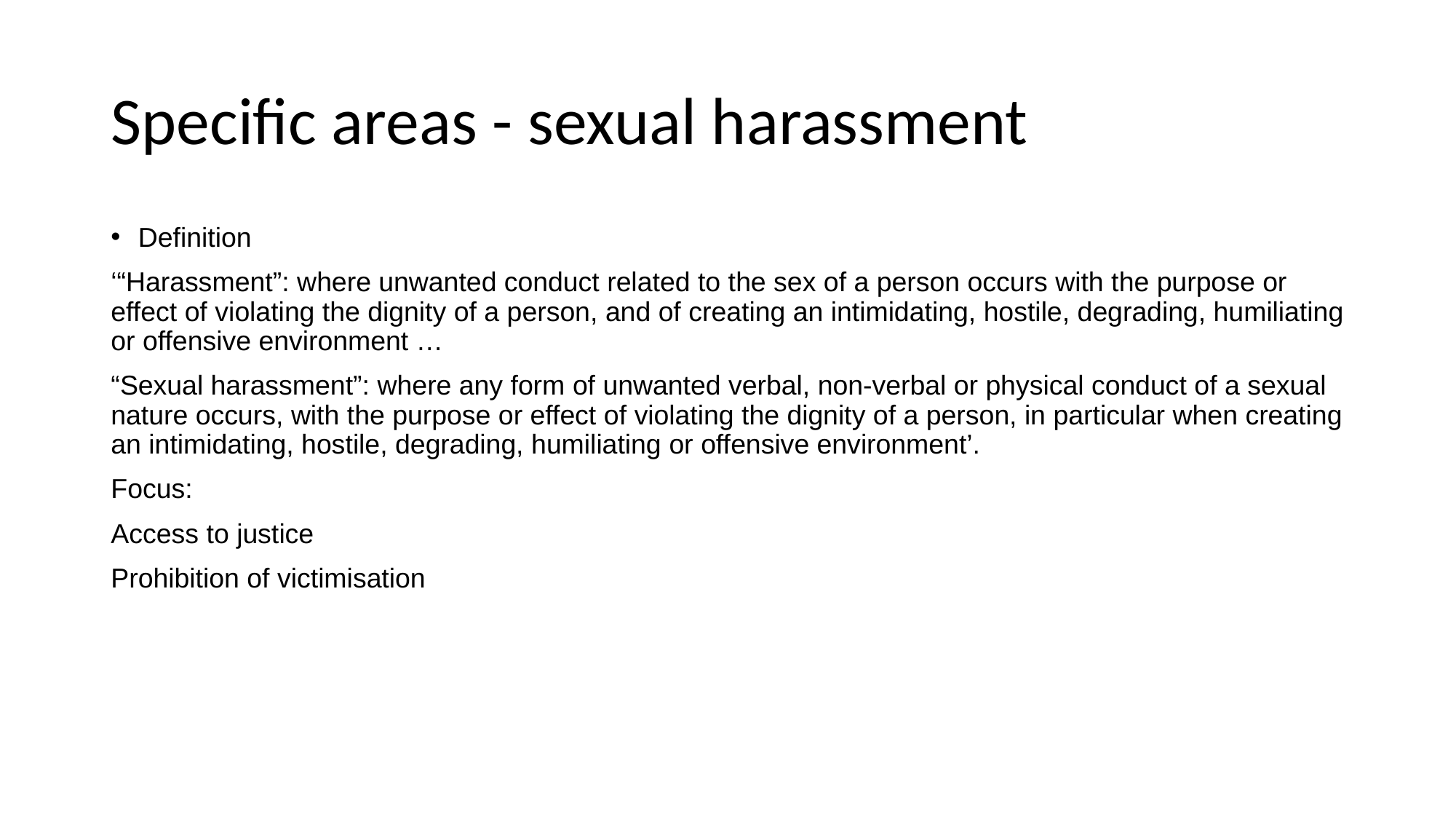

# Specific areas - sexual harassment
Definition
‘“Harassment”: where unwanted conduct related to the sex of a person occurs with the purpose or effect of violating the dignity of a person, and of creating an intimidating, hostile, degrading, humiliating or offensive environment …
“Sexual harassment”: where any form of unwanted verbal, non-verbal or physical conduct of a sexual nature occurs, with the purpose or effect of violating the dignity of a person, in particular when creating an intimidating, hostile, degrading, humiliating or offensive environment’.
Focus:
Access to justice
Prohibition of victimisation